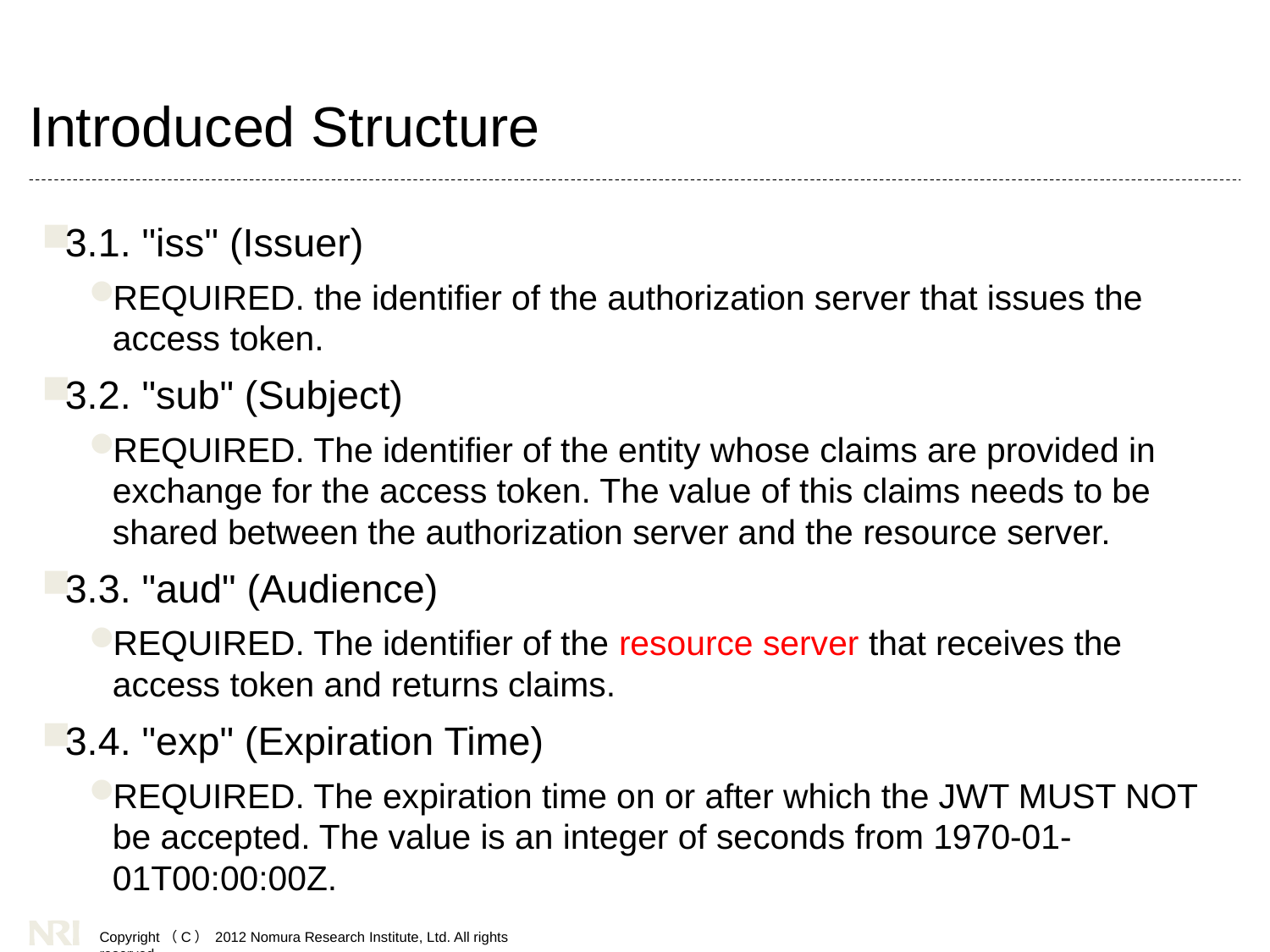

# Introduced Structure
3.1. "iss" (Issuer)
REQUIRED. the identifier of the authorization server that issues the access token.
3.2. "sub" (Subject)
REQUIRED. The identifier of the entity whose claims are provided in exchange for the access token. The value of this claims needs to be shared between the authorization server and the resource server.
3.3. "aud" (Audience)
REQUIRED. The identifier of the resource server that receives the access token and returns claims.
3.4. "exp" (Expiration Time)
REQUIRED. The expiration time on or after which the JWT MUST NOT be accepted. The value is an integer of seconds from 1970-01-01T00:00:00Z.